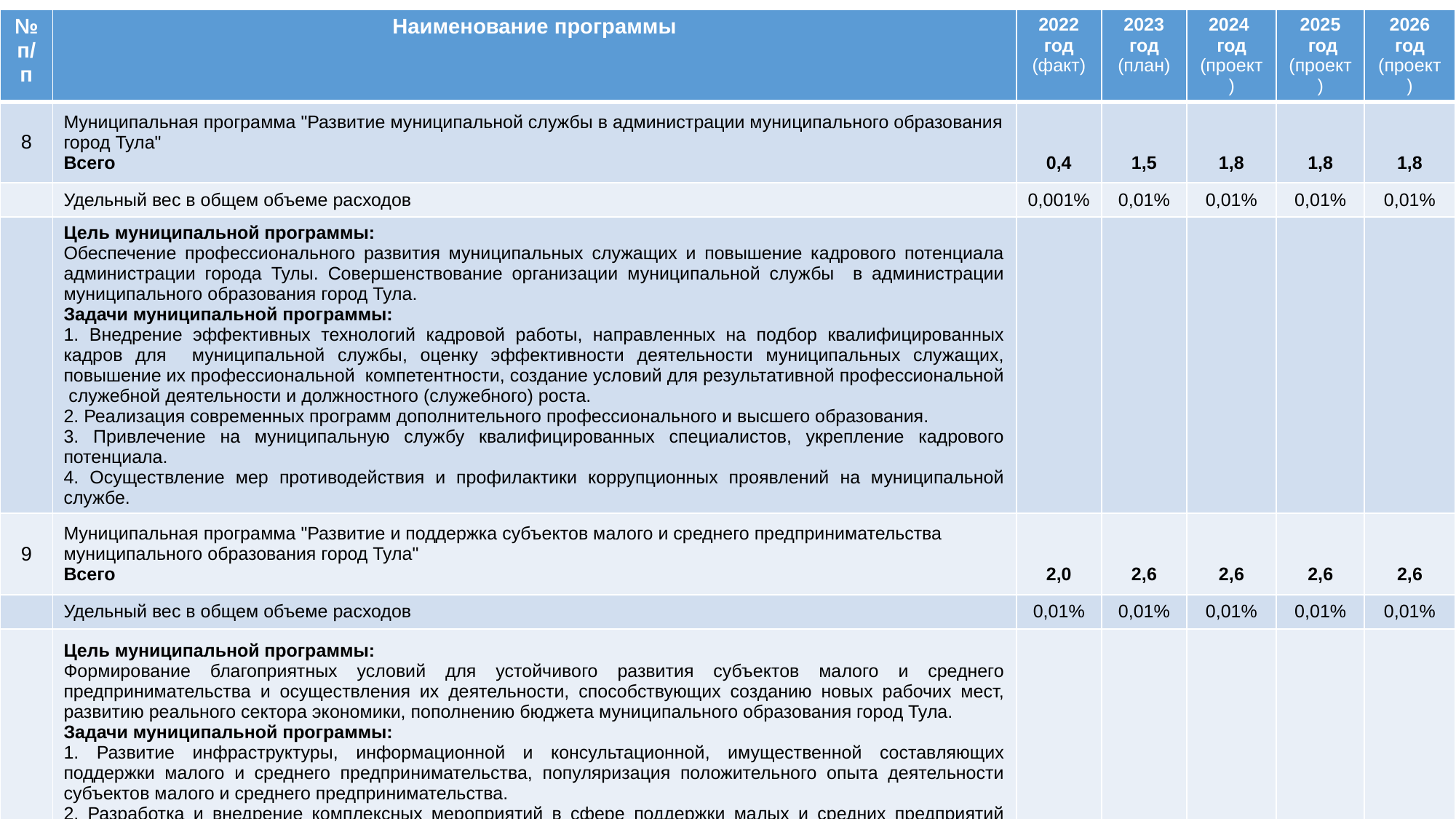

| № п/п | Наименование программы | 2022 год (факт) | 2023 год (план) | 2024 год (проект) | 2025 год (проект) | 2026 год (проект) |
| --- | --- | --- | --- | --- | --- | --- |
| 8 | Муниципальная программа "Развитие муниципальной службы в администрации муниципального образования город Тула" Всего | 0,4 | 1,5 | 1,8 | 1,8 | 1,8 |
|  | Удельный вес в общем объеме расходов | 0,001% | 0,01% | 0,01% | 0,01% | 0,01% |
|  | Цель муниципальной программы: Обеспечение профессионального развития муниципальных служащих и повышение кадрового потенциала администрации города Тулы. Совершенствование организации муниципальной службы в администрации муниципального образования город Тула. Задачи муниципальной программы: 1. Внедрение эффективных технологий кадровой работы, направленных на подбор квалифицированных кадров для муниципальной службы, оценку эффективности деятельности муниципальных служащих, повышение их профессиональной компетентности, создание условий для результативной профессиональной служебной деятельности и должностного (служебного) роста. 2. Реализация современных программ дополнительного профессионального и высшего образования. 3. Привлечение на муниципальную службу квалифицированных специалистов, укрепление кадрового потенциала. 4. Осуществление мер противодействия и профилактики коррупционных проявлений на муниципальной службе. |  |  |  |  |  |
| 9 | Муниципальная программа "Развитие и поддержка субъектов малого и среднего предпринимательства муниципального образования город Тула" Всего | 2,0 | 2,6 | 2,6 | 2,6 | 2,6 |
|  | Удельный вес в общем объеме расходов | 0,01% | 0,01% | 0,01% | 0,01% | 0,01% |
|  | Цель муниципальной программы: Формирование благоприятных условий для устойчивого развития субъектов малого и среднего предпринимательства и осуществления их деятельности, способствующих созданию новых рабочих мест, развитию реального сектора экономики, пополнению бюджета муниципального образования город Тула. Задачи муниципальной программы: 1. Развитие инфраструктуры, информационной и консультационной, имущественной составляющих поддержки малого и среднего предпринимательства, популяризация положительного опыта деятельности субъектов малого и среднего предпринимательства. 2. Разработка и внедрение комплексных мероприятий в сфере поддержки малых и средних предприятий муниципального образования город Тула. |  |  |  |  |  |